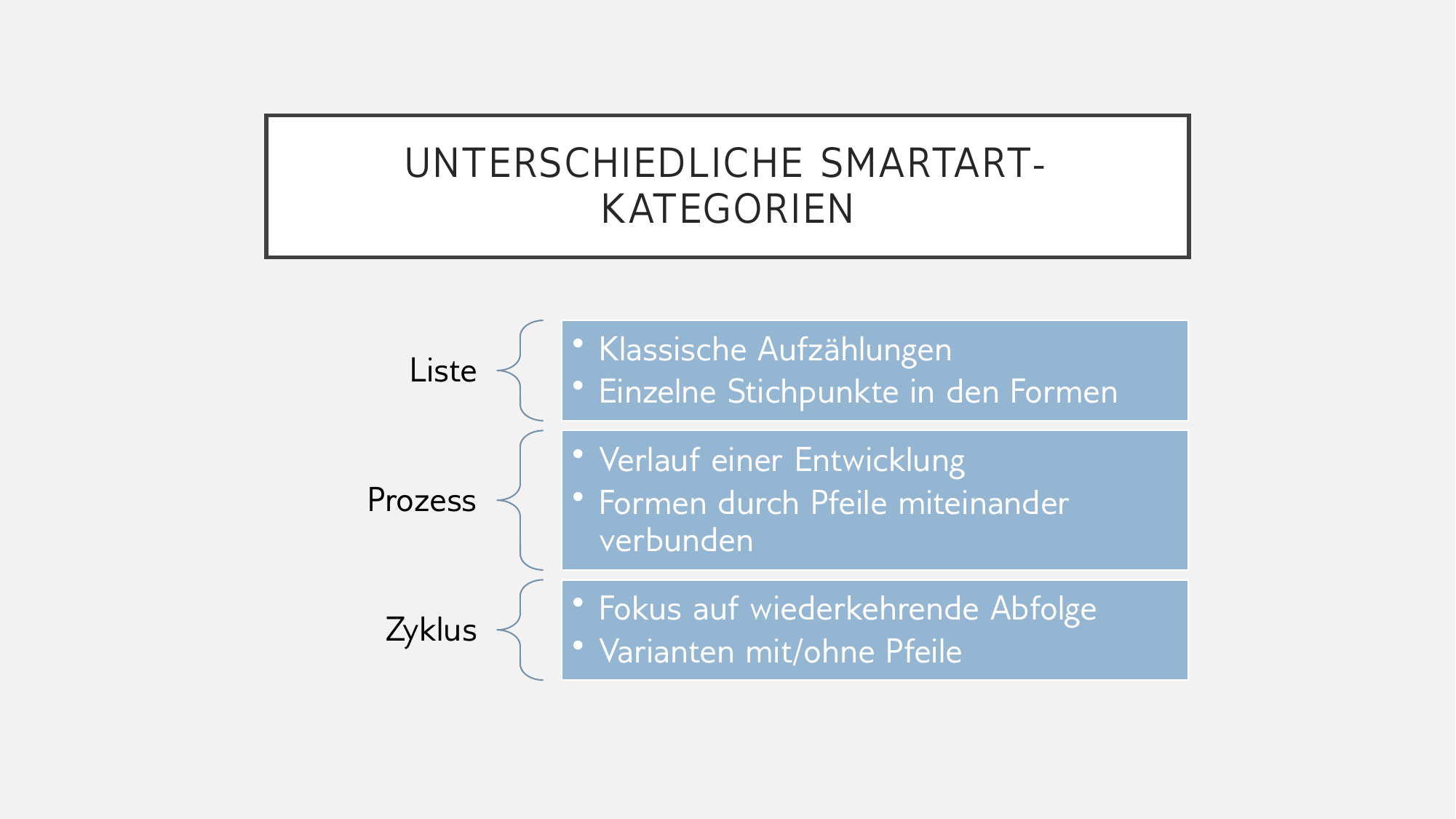

# Unterschiedliche SmartArt-Kategorien
Liste
Klassische Aufzählungen
Einzelne Stichpunkte in den Formen
Prozess
Verlauf einer Entwicklung
Formen durch Pfeile miteinander verbunden
Zyklus
Fokus auf wiederkehrende Abfolge
Varianten mit/ohne Pfeile